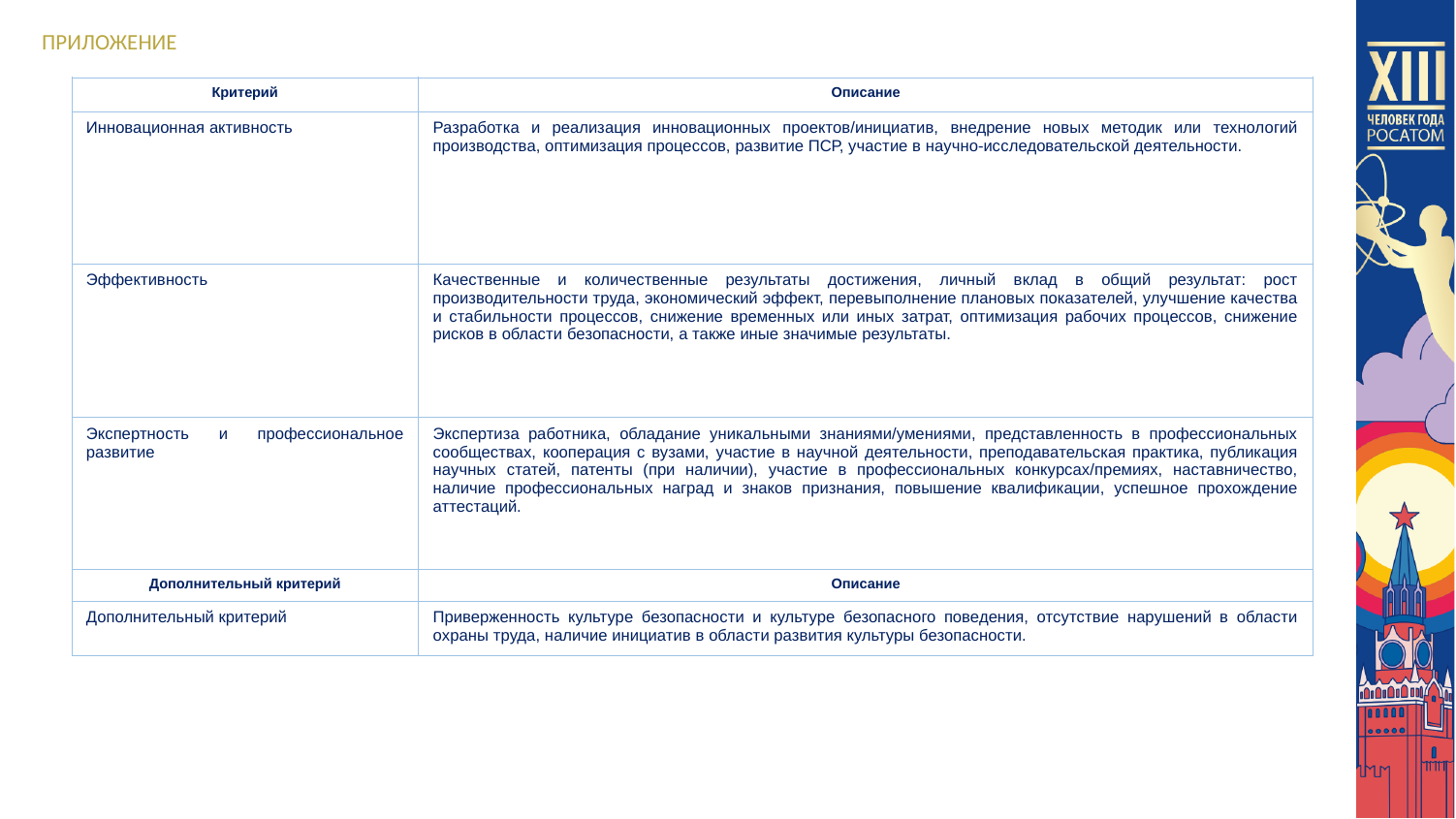

ПРИЛОЖЕНИЕ
| Критерий | Описание |
| --- | --- |
| Инновационная активность | Разработка и реализация инновационных проектов/инициатив, внедрение новых методик или технологий производства, оптимизация процессов, развитие ПСР, участие в научно-исследовательской деятельности. |
| Эффективность | Качественные и количественные результаты достижения, личный вклад в общий результат: рост производительности труда, экономический эффект, перевыполнение плановых показателей, улучшение качества и стабильности процессов, снижение временных или иных затрат, оптимизация рабочих процессов, снижение рисков в области безопасности, а также иные значимые результаты. |
| Экспертность и профессиональное развитие | Экспертиза работника, обладание уникальными знаниями/умениями, представленность в профессиональных сообществах, кооперация с вузами, участие в научной деятельности, преподавательская практика, публикация научных статей, патенты (при наличии), участие в профессиональных конкурсах/премиях, наставничество, наличие профессиональных наград и знаков признания, повышение квалификации, успешное прохождение аттестаций. |
| Дополнительный критерий | Описание |
| Дополнительный критерий | Приверженность культуре безопасности и культуре безопасного поведения, отсутствие нарушений в области охраны труда, наличие инициатив в области развития культуры безопасности. |